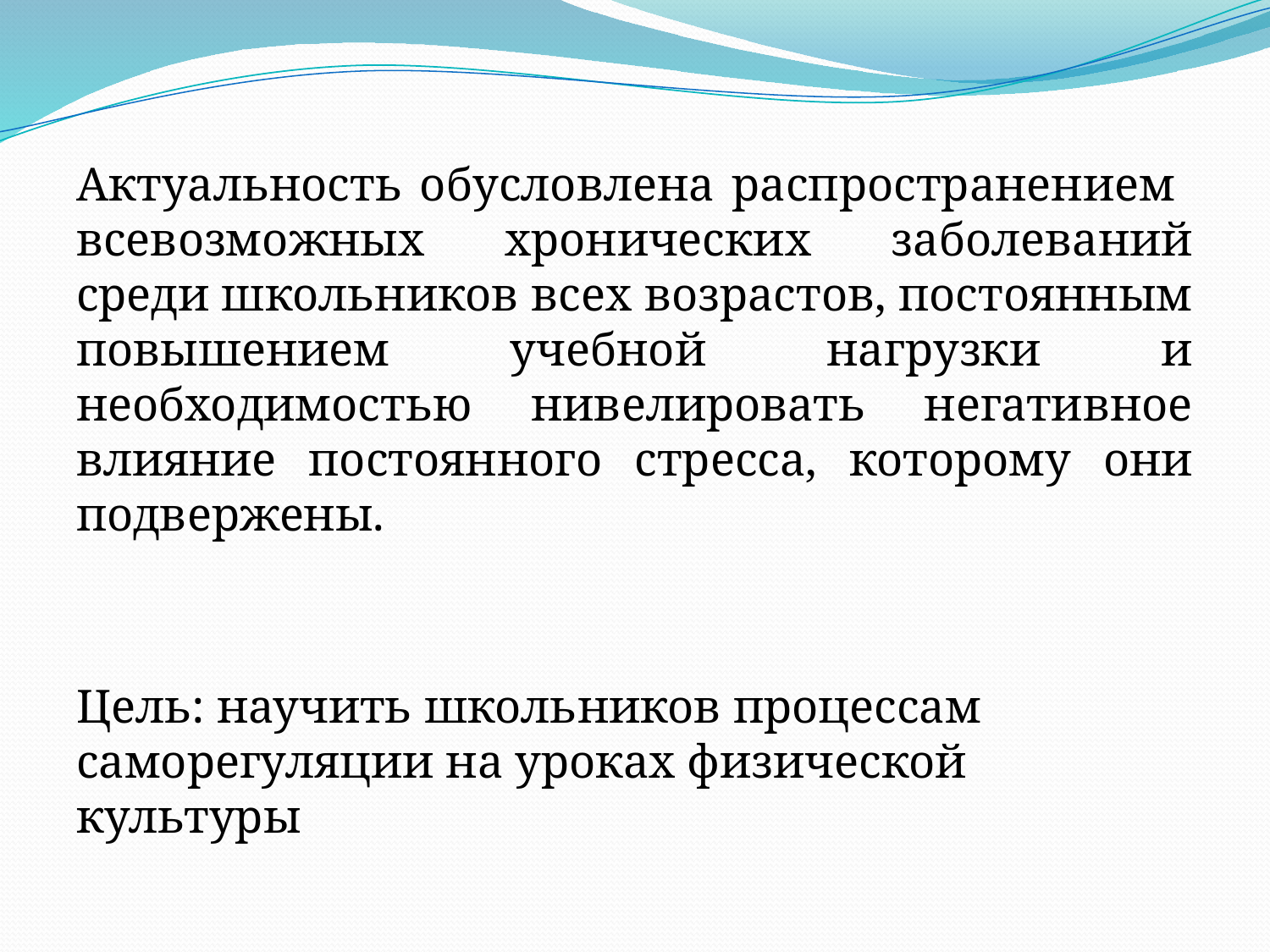

Актуальность обусловлена распространением  всевозможных хронических заболеваний среди школьников всех возрастов, постоянным повышением учебной нагрузки и необходимостью нивелировать негативное влияние постоянного стресса, которому они подвержены.

Цель: научить школьников процессам саморегуляции на уроках физической культуры